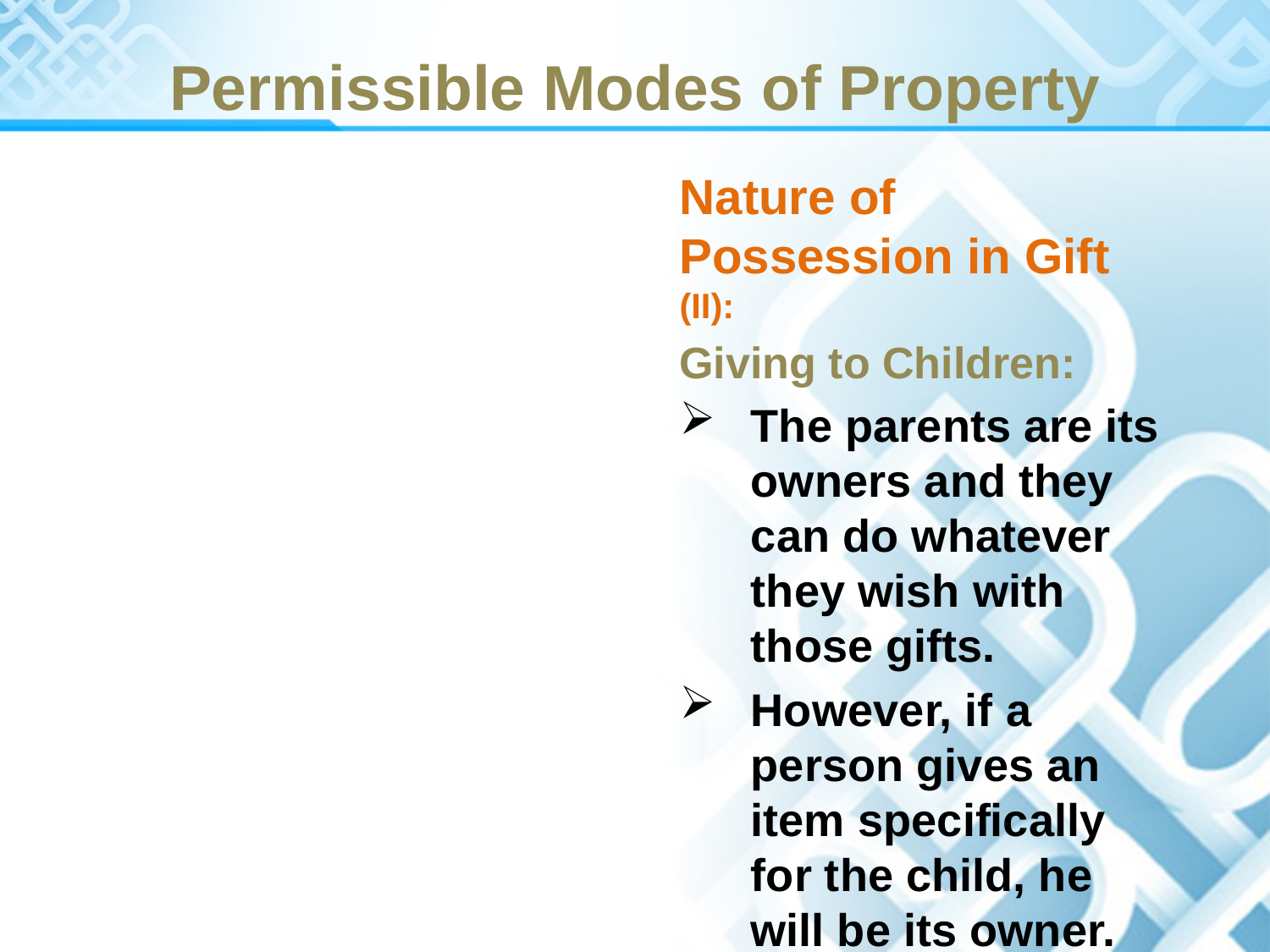

Permissible Modes of Property
Nature of Possession in Gift (II):
Giving to Children:
The parents are its owners and they can do whatever they wish with those gifts.
However, if a person gives an item specifically for the child, he will be its owner.